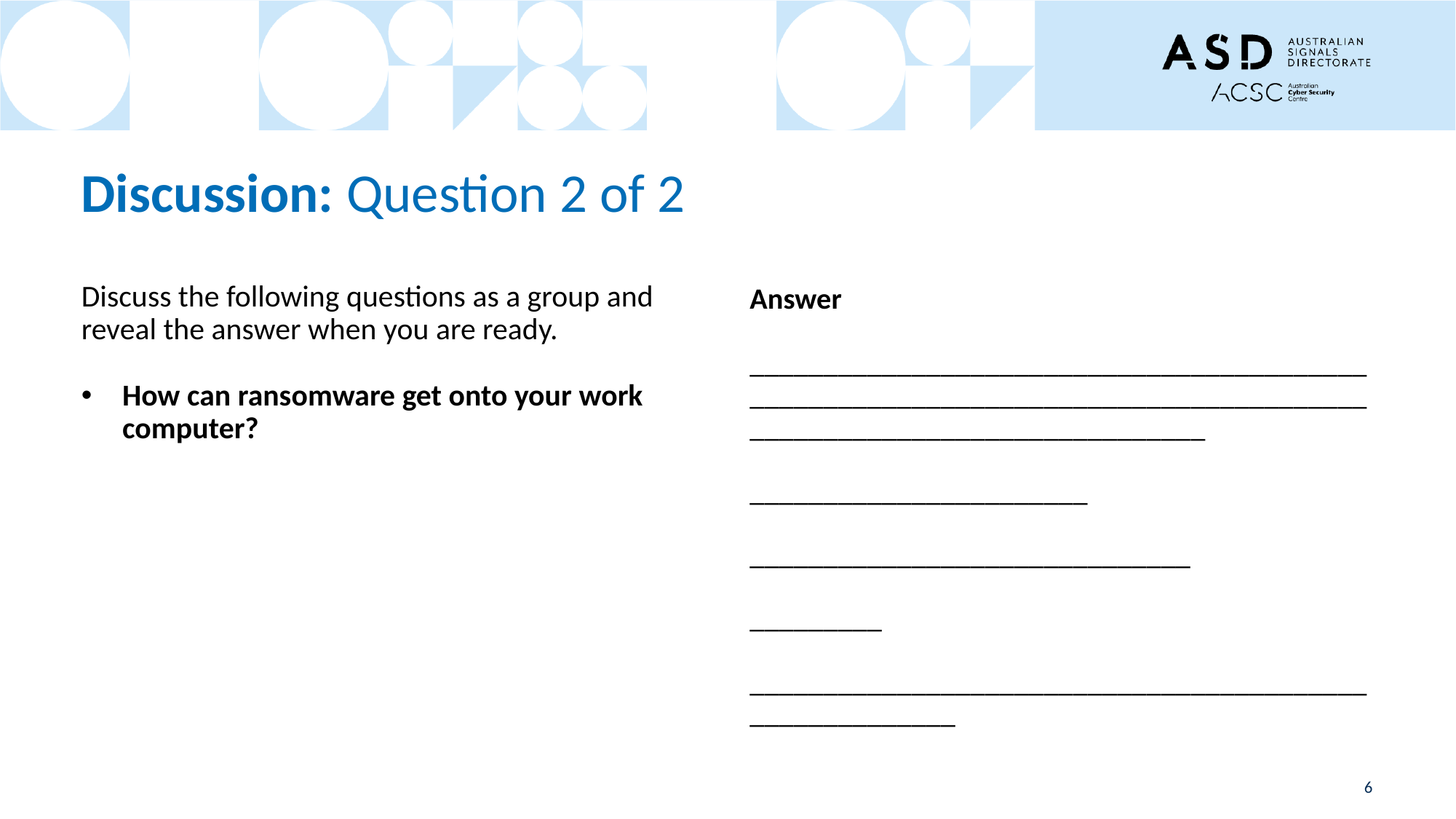

# Discussion: Question 2 of 2
Discuss the following questions as a group and reveal the answer when you are ready.
How can ransomware get onto your work computer?
Answer
___________________________________________________________________________________________________________________
_______________________
______________________________
_________
________________________________________________________
6